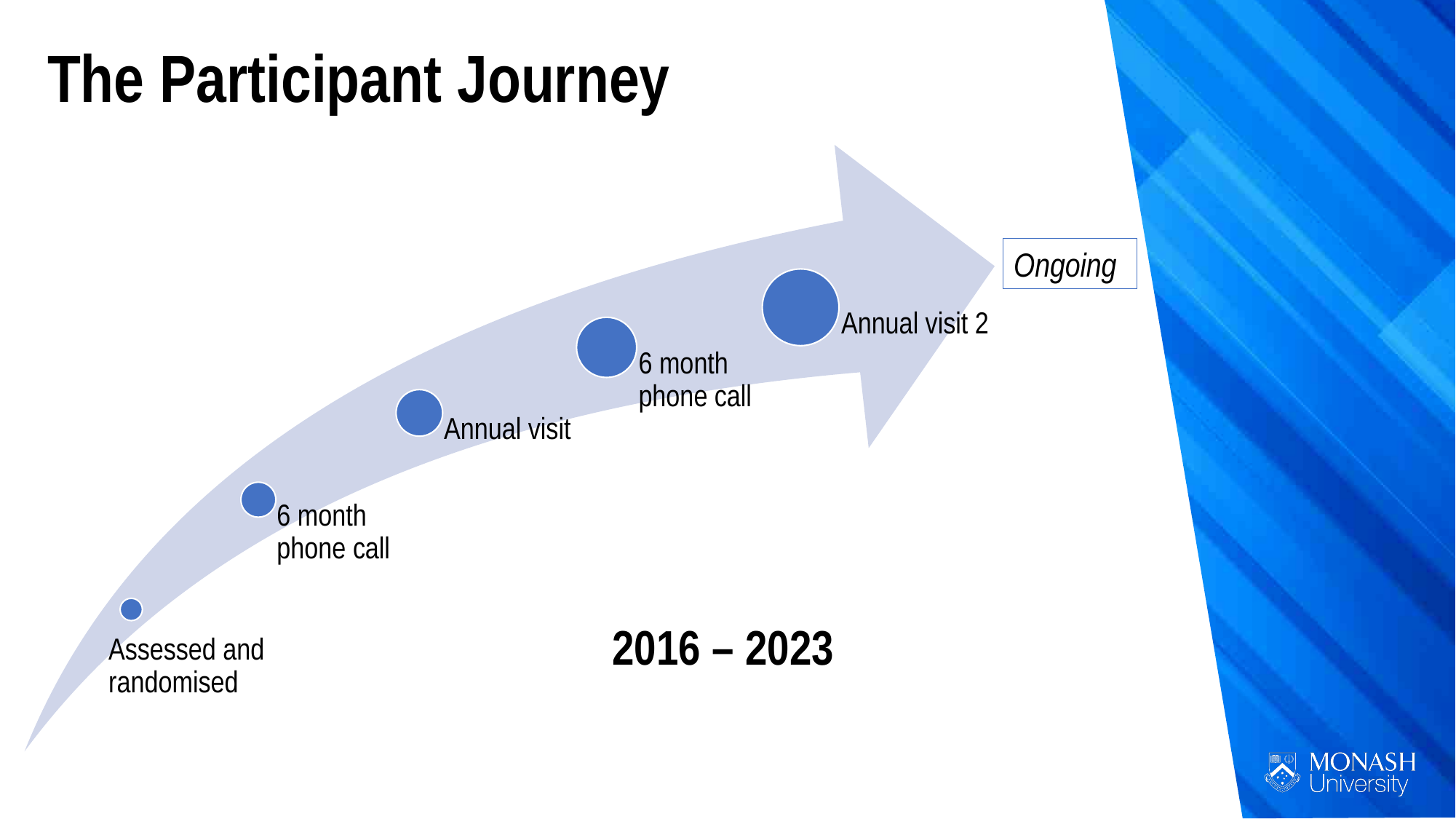

The Participant Journey
Assessed and randomised
6 month phone call
Annual visit
6 month phone call
Annual visit 2
Ongoing
2016 – 2023